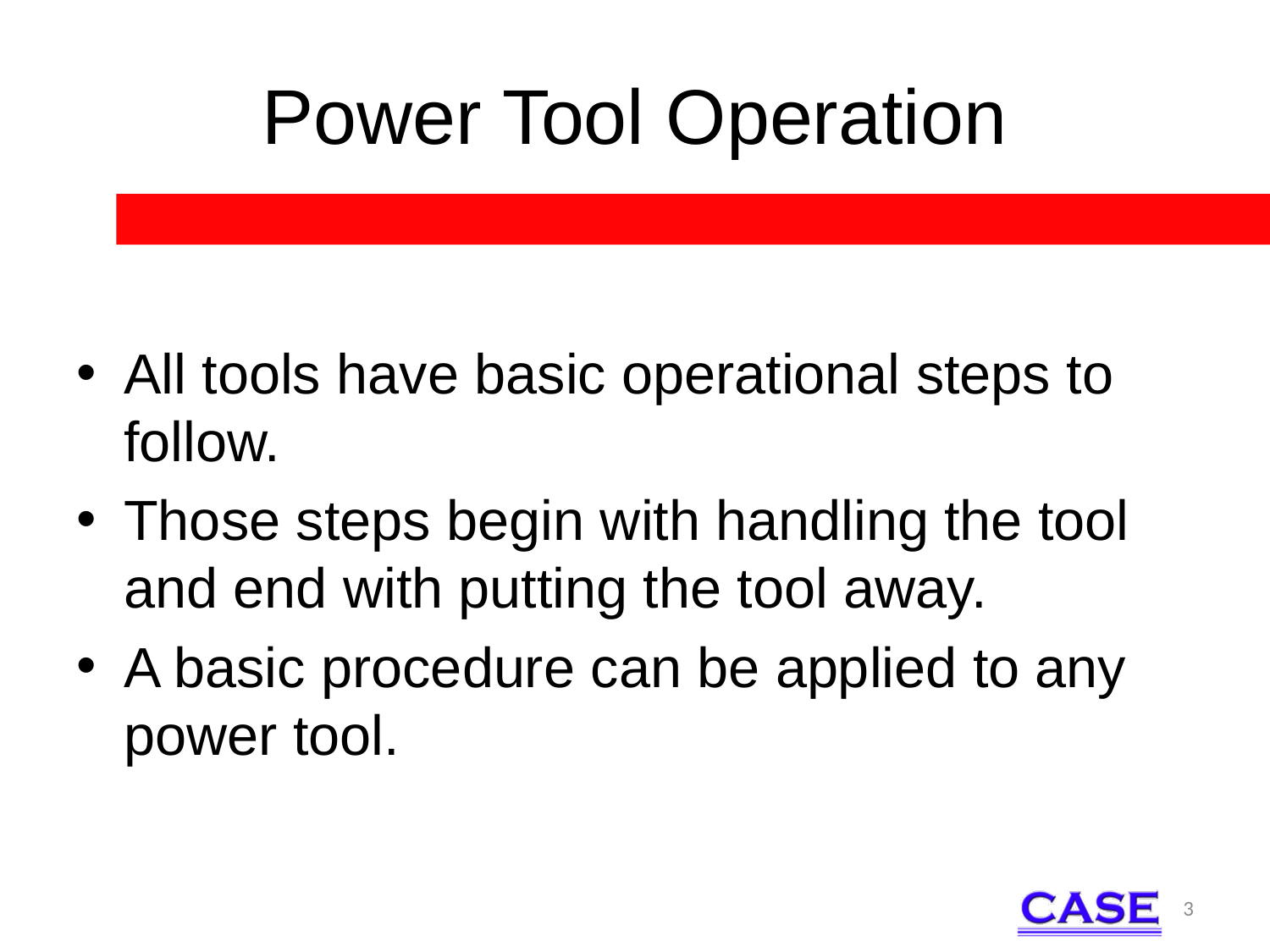

# Power Tool Operation
All tools have basic operational steps to follow.
Those steps begin with handling the tool and end with putting the tool away.
A basic procedure can be applied to any power tool.
3